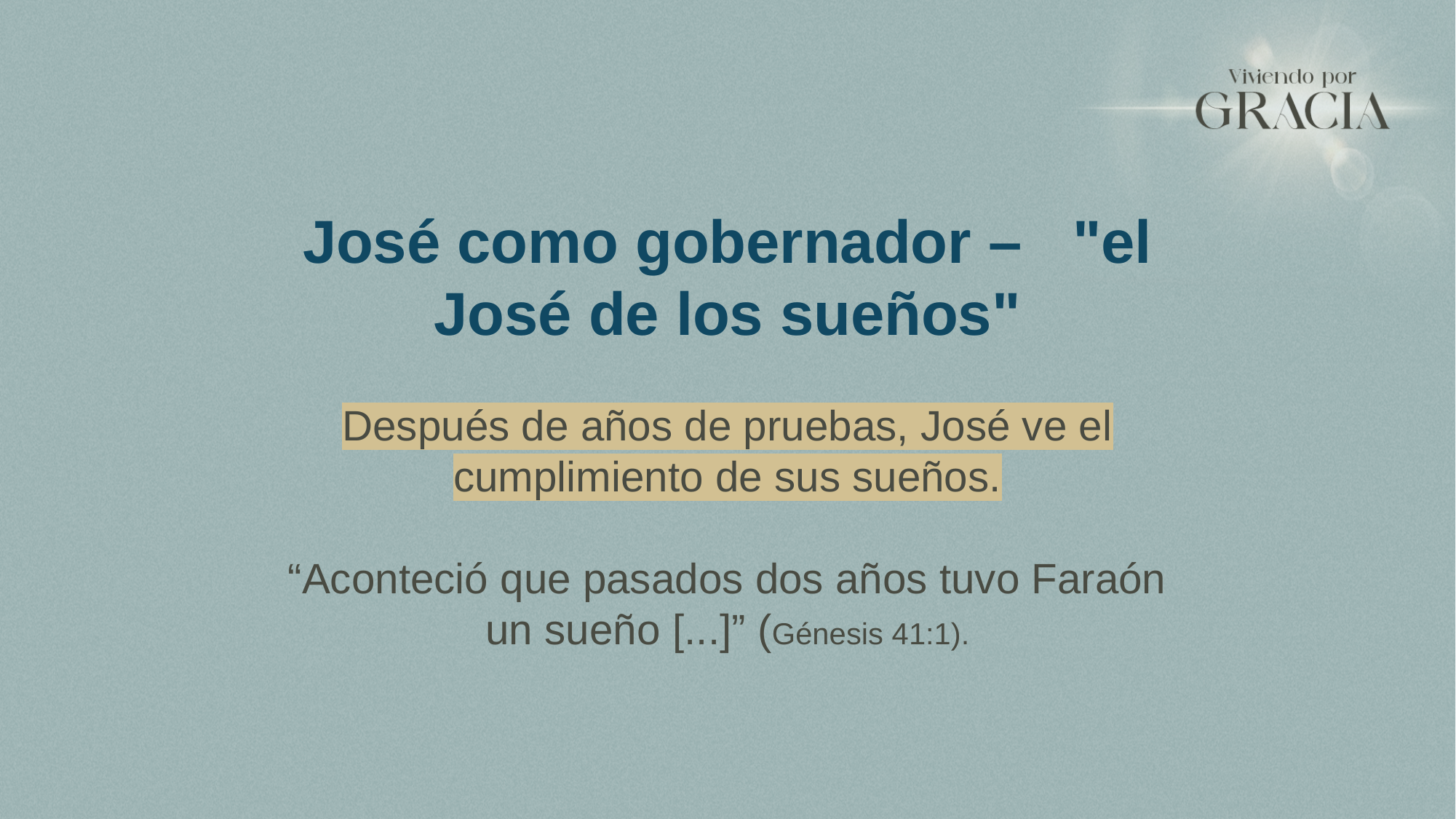

José como gobernador –   "el José de los sueños"

Después de años de pruebas, José ve el cumplimiento de sus sueños.

“Aconteció que pasados dos años tuvo Faraón un sueño [...]” (Génesis 41:1).